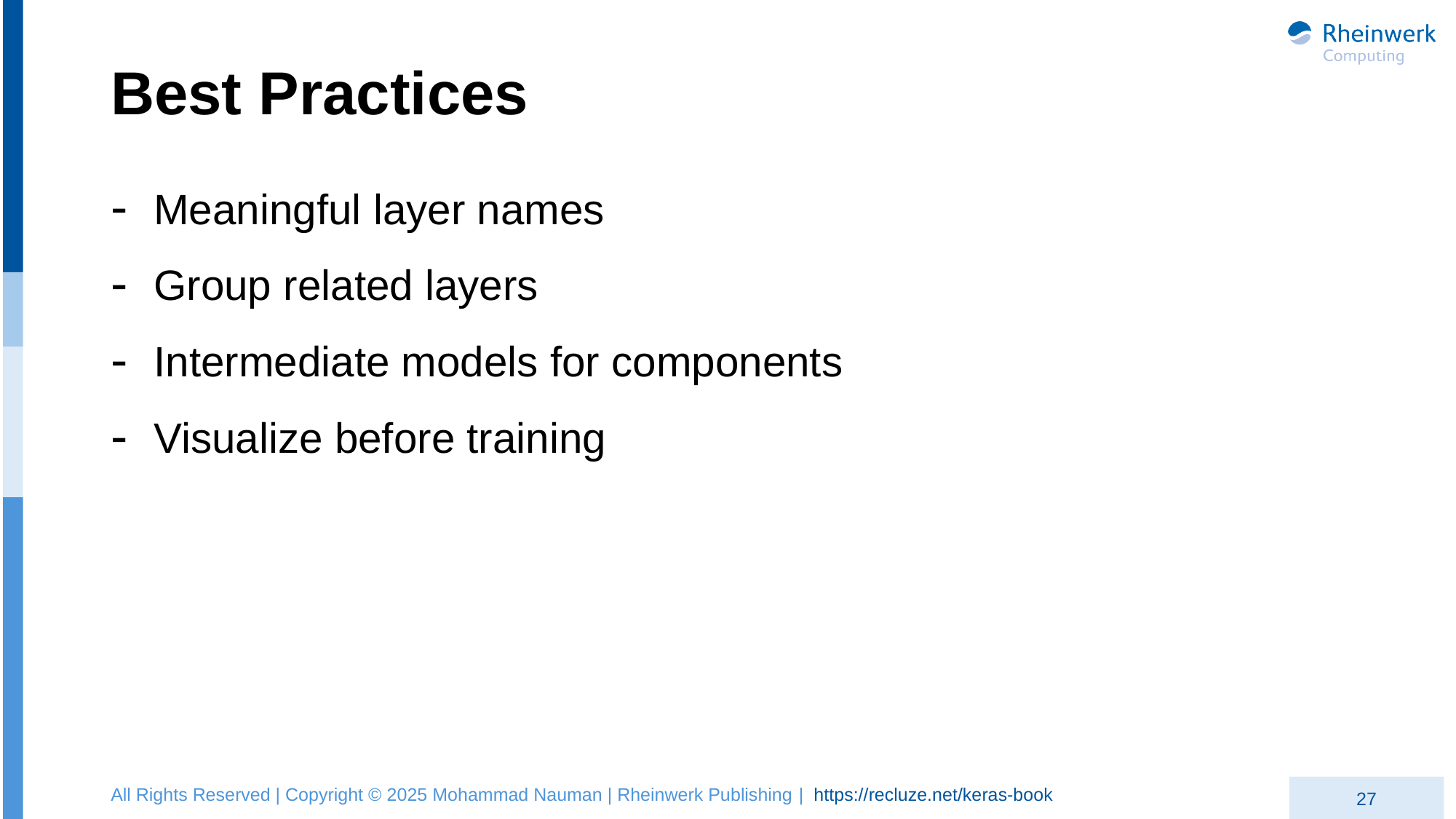

# Best Practices
Meaningful layer names
Group related layers
Intermediate models for components
Visualize before training